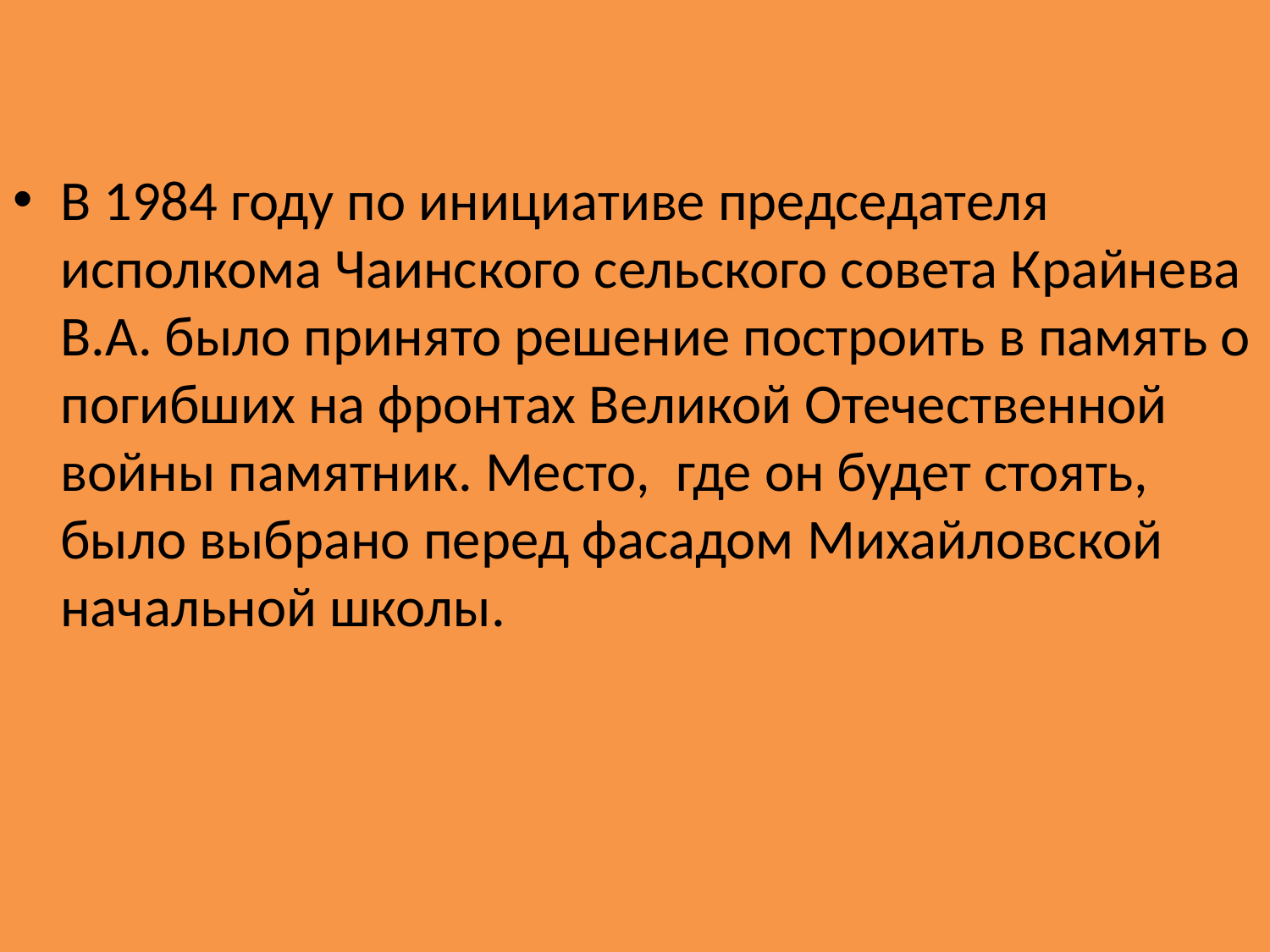

В 1984 году по инициативе председателя исполкома Чаинского сельского совета Крайнева В.А. было принято решение построить в память о погибших на фронтах Великой Отечественной войны памятник. Место,  где он будет стоять, было выбрано перед фасадом Михайловской начальной школы.
#